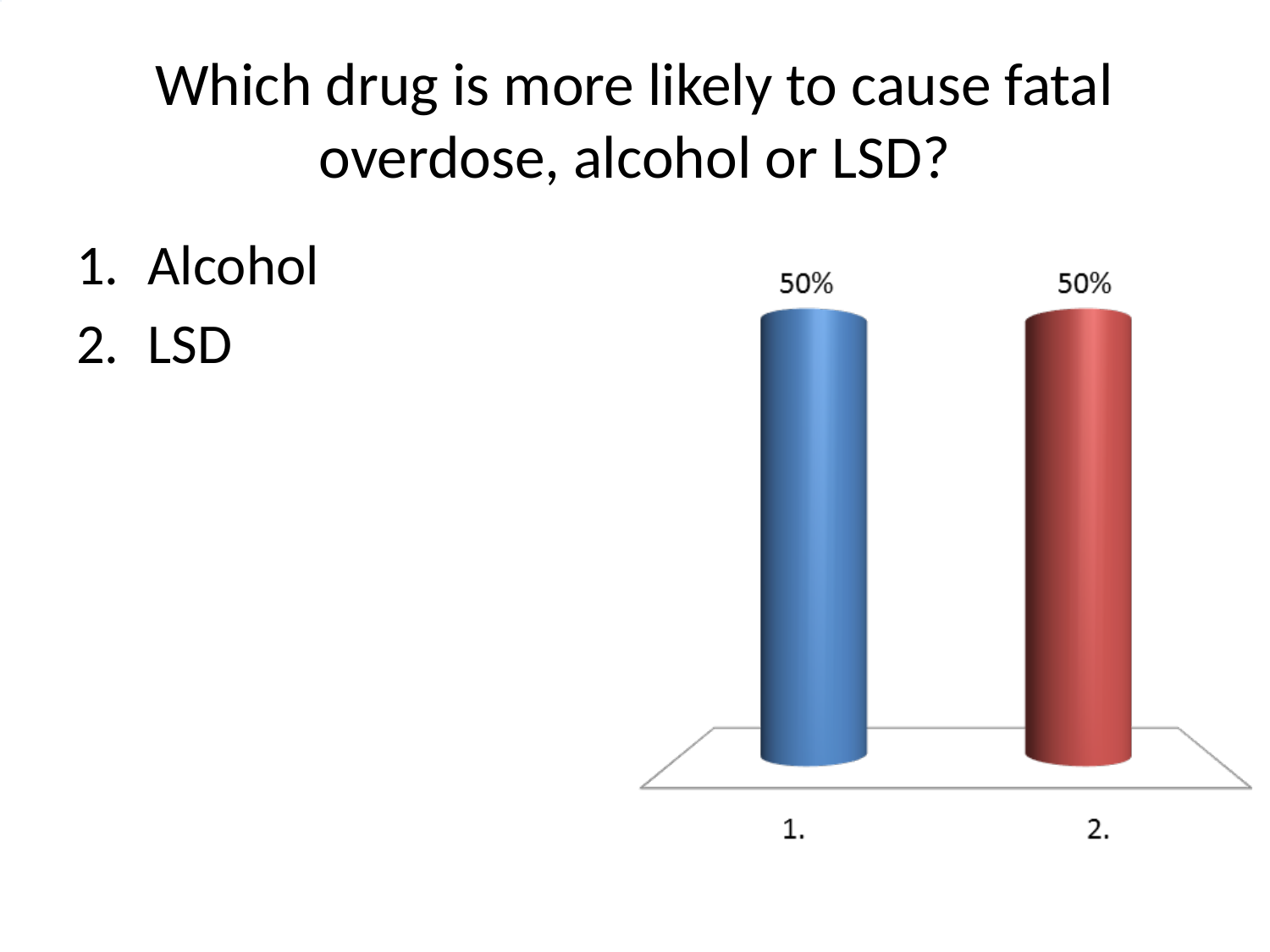

# Which drug is more likely to cause fatal overdose, alcohol or LSD?
Alcohol
LSD